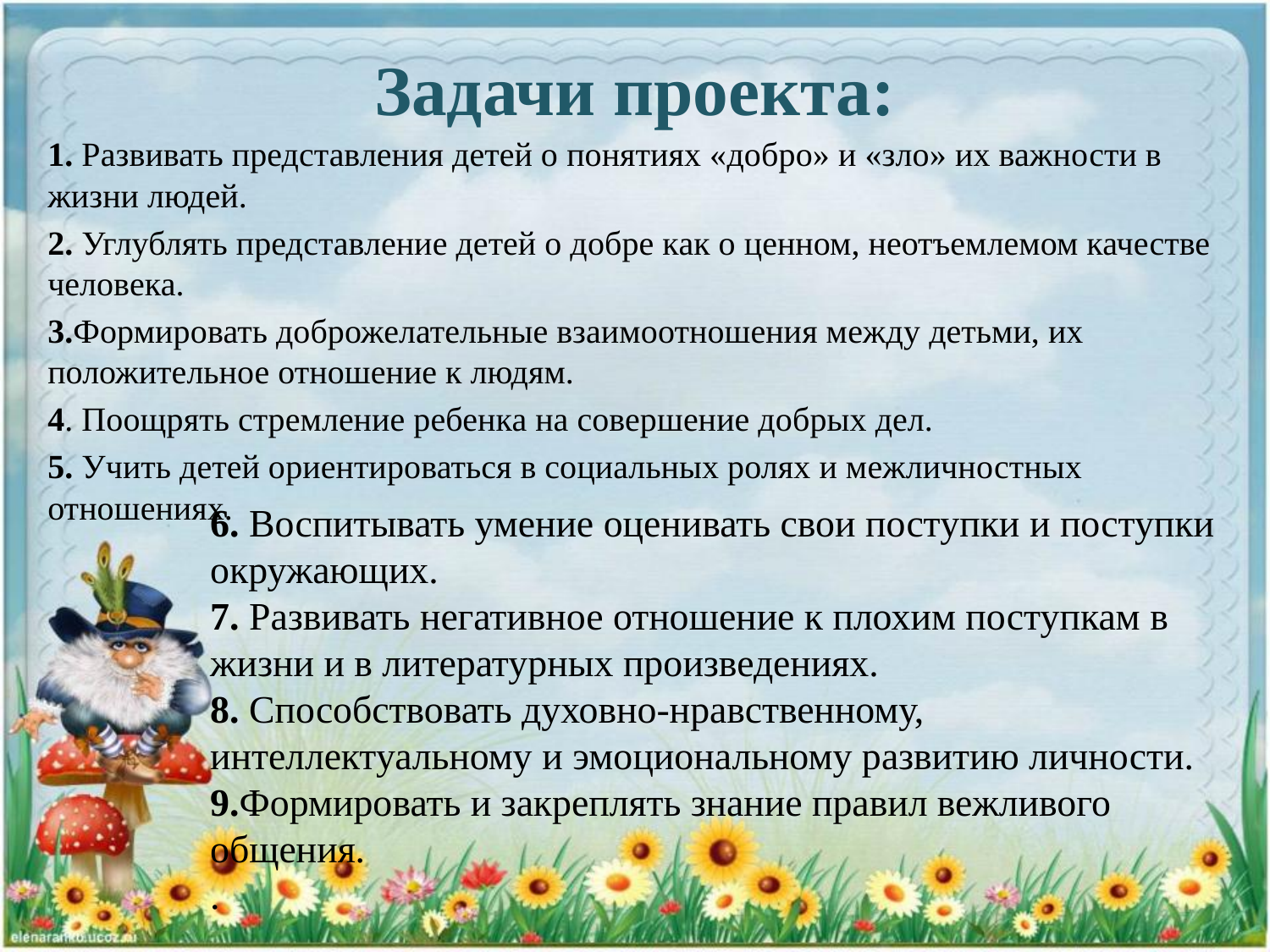

# Задачи проекта:
1. Развивать представления детей о понятиях «добро» и «зло» их важности в жизни людей.
2. Углублять представление детей о добре как о ценном, неотъемлемом качестве человека.
3.Формировать доброжелательные взаимоотношения между детьми, их положительное отношение к людям.
4. Поощрять стремление ребенка на совершение добрых дел.
5. Учить детей ориентироваться в социальных ролях и межличностных отношениях.

6. Воспитывать умение оценивать свои поступки и поступки окружающих.
7. Развивать негативное отношение к плохим поступкам в жизни и в литературных произведениях.
8. Способствовать духовно-нравственному, интеллектуальному и эмоциональному развитию личности.
9.Формировать и закреплять знание правил вежливого общения.
.